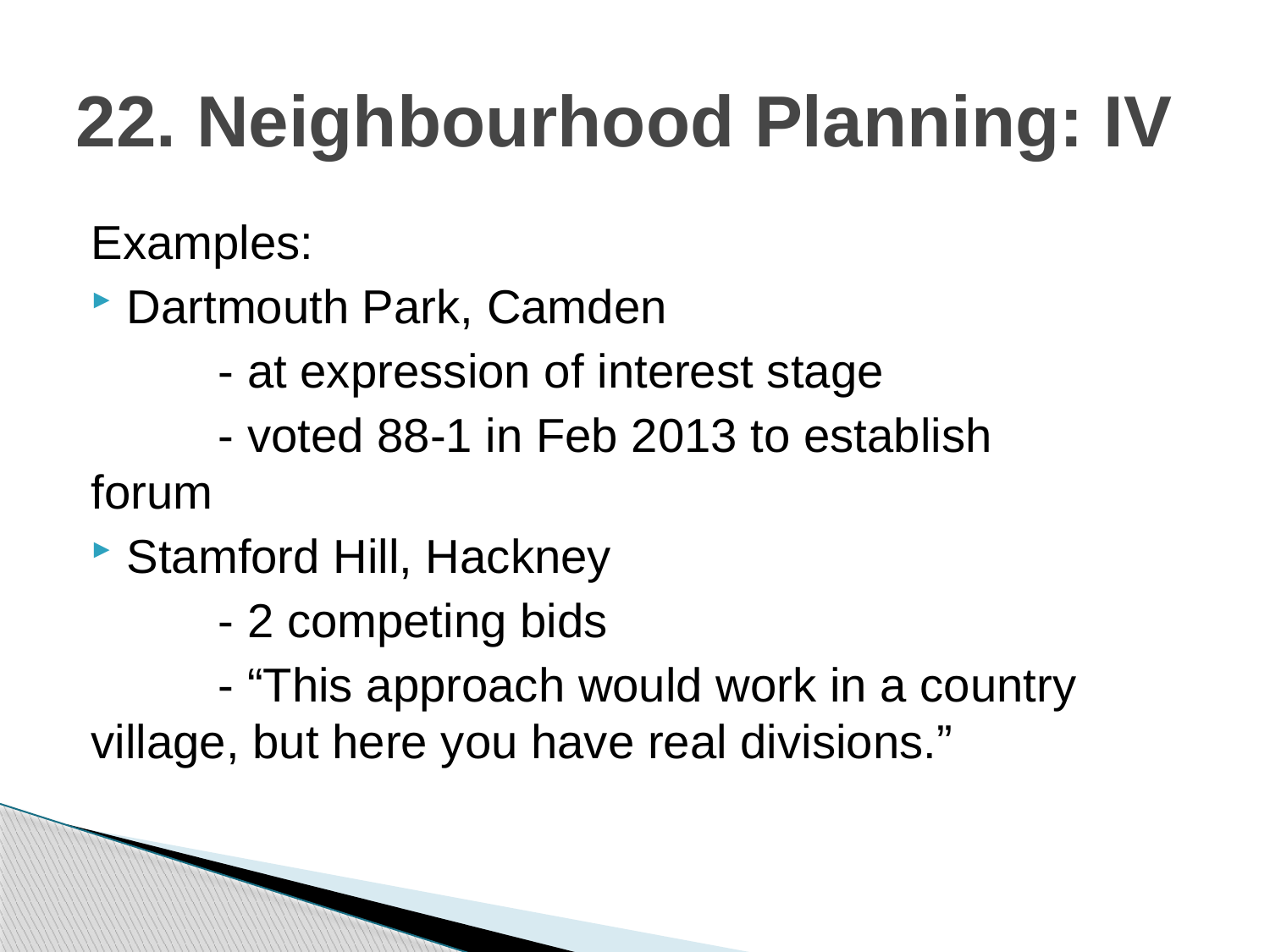

# 22. Neighbourhood Planning: IV
Examples:
Dartmouth Park, Camden
	- at expression of interest stage
	- voted 88-1 in Feb 2013 to establish 	forum
Stamford Hill, Hackney
	- 2 competing bids
	- “This approach would work in a country 	village, but here you have real divisions.”